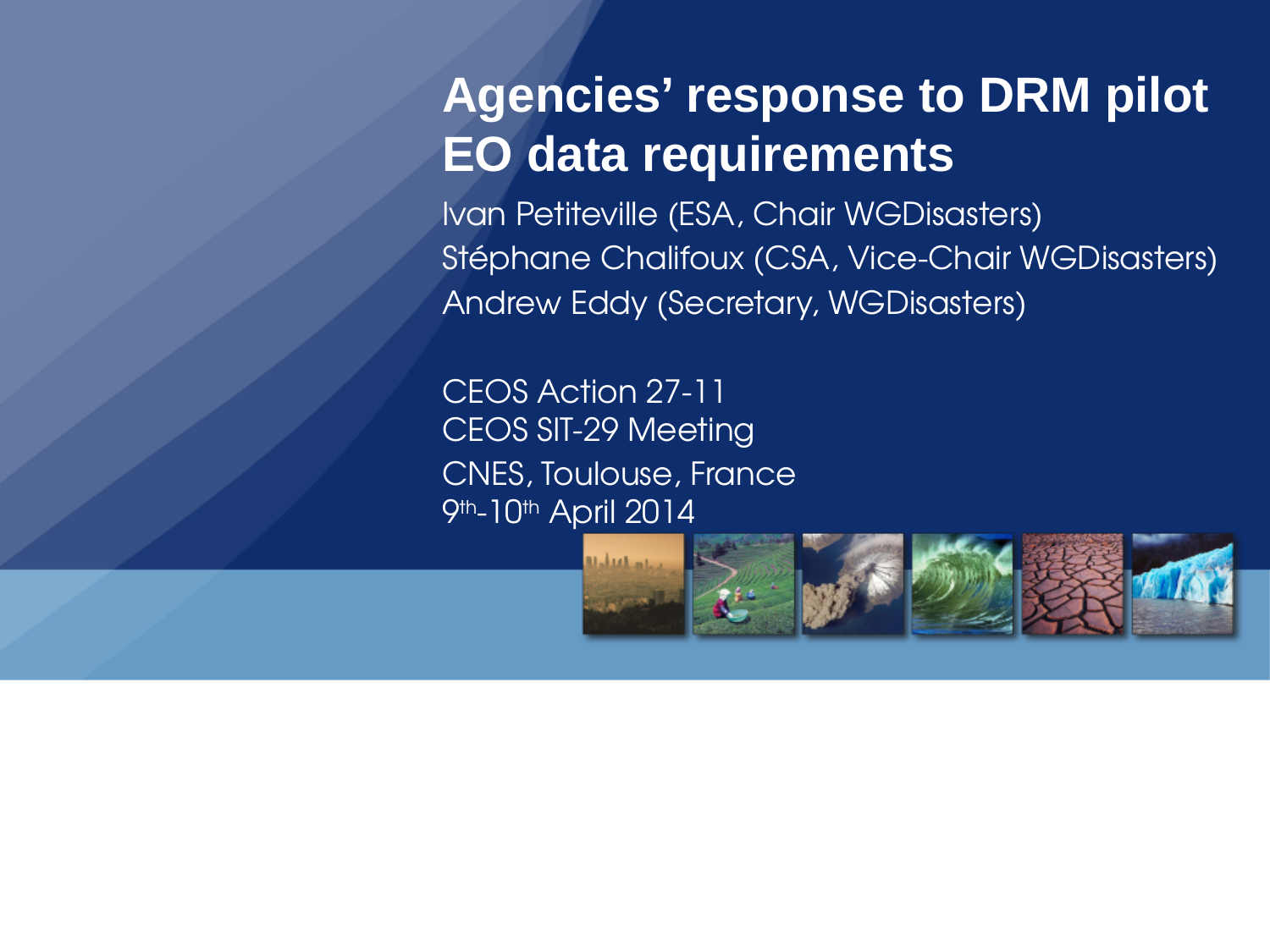

# Agencies’ response to DRM pilot EO data requirements
Ivan Petiteville (ESA, Chair WGDisasters)
Stéphane Chalifoux (CSA, Vice-Chair WGDisasters)
Andrew Eddy (Secretary, WGDisasters)

CEOS Action 27-11
CEOS SIT-29 Meeting
CNES, Toulouse, France
9th-10th April 2014